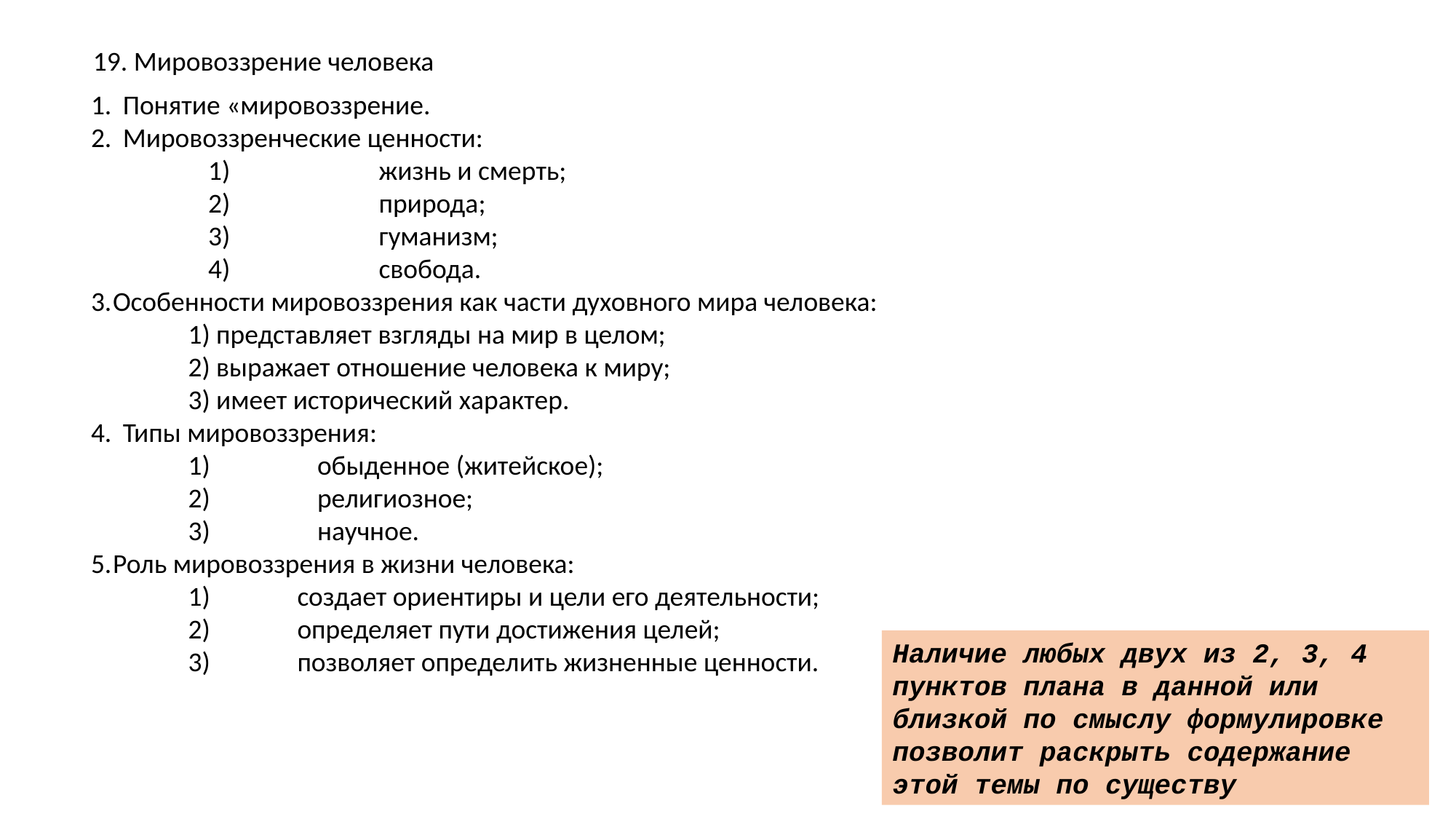

19. Мировоззрение человека
1.	Понятие «мировоззрение.
2.	Мировоззренческие ценности:
1)	жизнь и смерть;
2)	природа;
3)	гуманизм;
4)	свобода.
3.	Особенности мировоззрения как части духовного мира человека:
1) представляет взгляды на мир в целом;
2) выражает отношение человека к миру;
3) имеет исторический характер.
4.	Типы мировоззрения:
1)	обыденное (житейское);
2)	религиозное;
3)	научное.
5.	Роль мировоззрения в жизни человека:
1)	создает ориентиры и цели его деятельности;
2)	определяет пути достижения целей;
3)	позволяет определить жизненные ценности.
Наличие любых двух из 2, 3, 4  пунктов плана в данной или близкой по смыслу формулировке позволит раскрыть содержание этой темы по существу